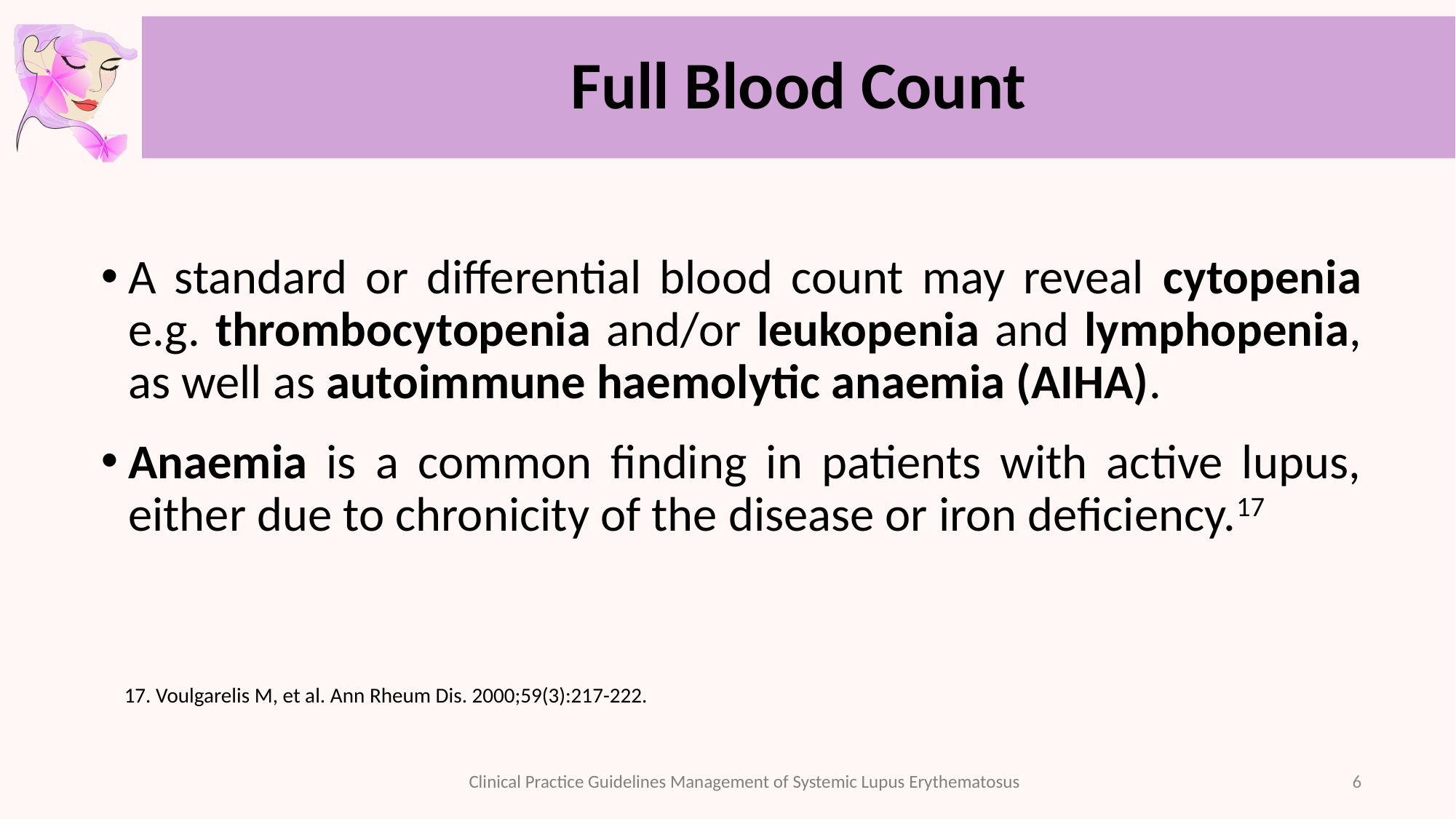

# Full Blood Count
A standard or differential blood count may reveal cytopenia e.g. thrombocytopenia and/or leukopenia and lymphopenia, as well as autoimmune haemolytic anaemia (AIHA).
Anaemia is a common finding in patients with active lupus, either due to chronicity of the disease or iron deficiency.17

17. Voulgarelis M, et al. Ann Rheum Dis. 2000;59(3):217-222.
6